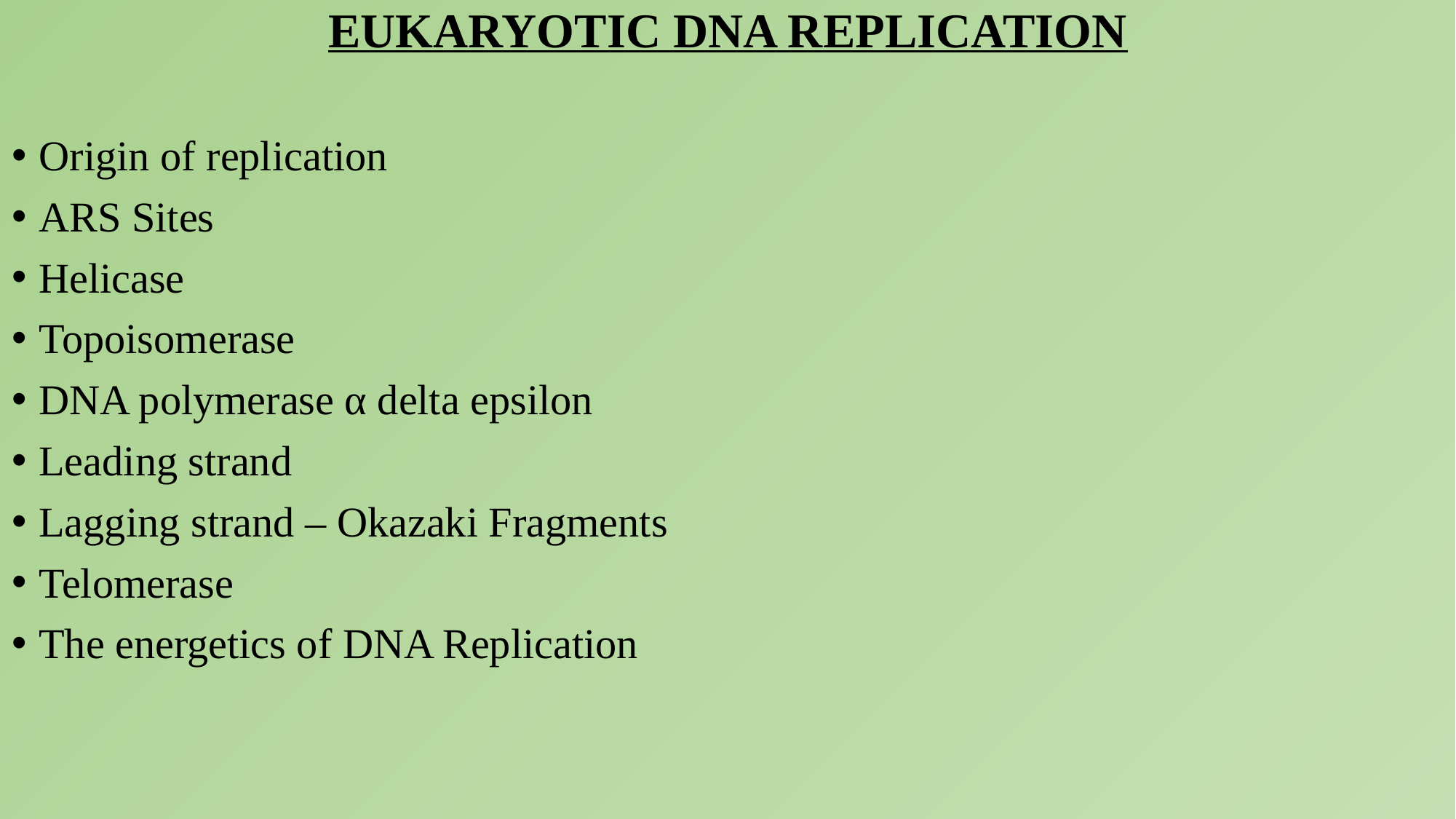

EUKARYOTIC DNA REPLICATION

Origin of replication
ARS Sites
Helicase
Topoisomerase
DNA polymerase α delta epsilon
Leading strand
Lagging strand – Okazaki Fragments
Telomerase
The energetics of DNA Replication